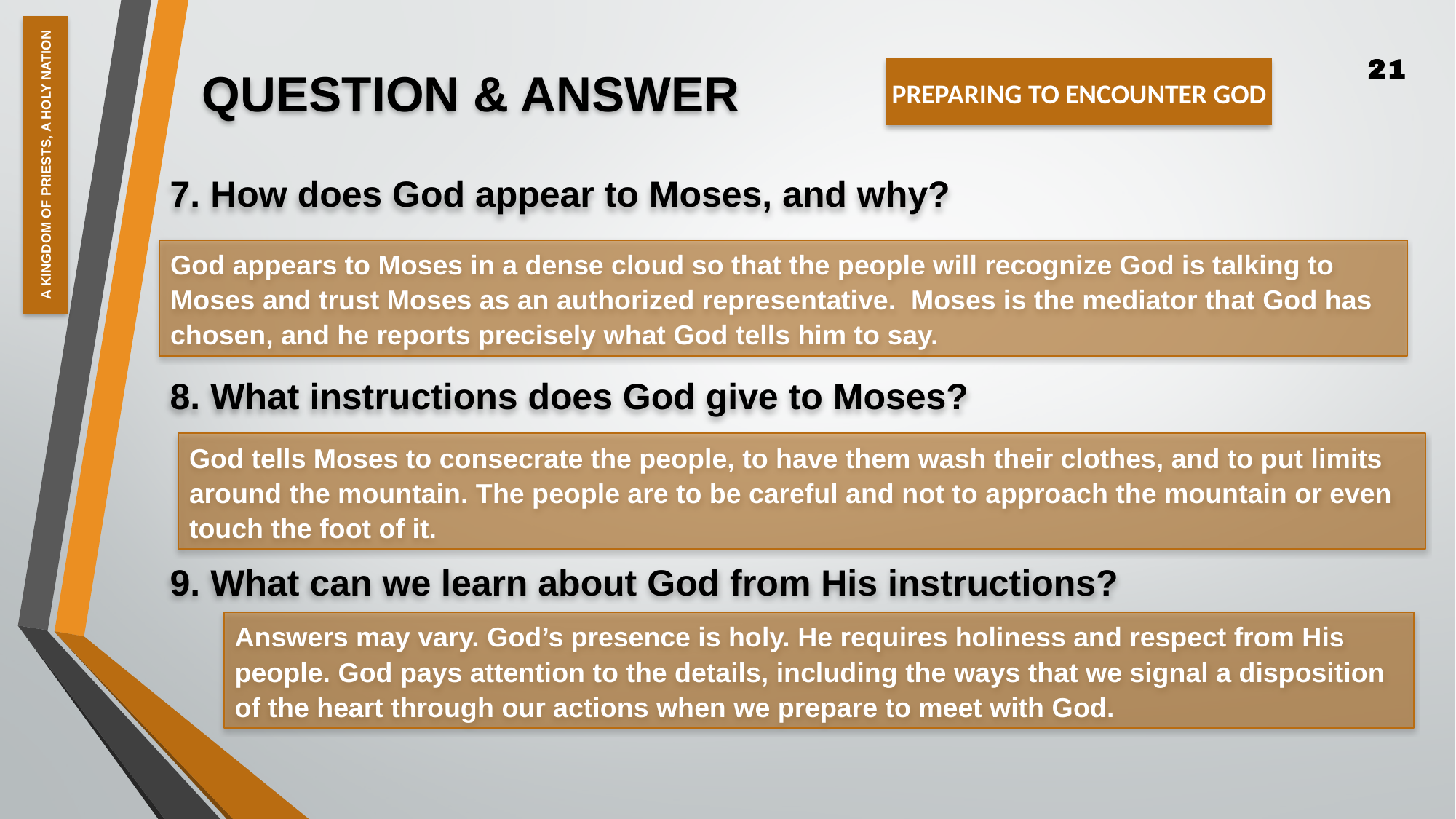

QUESTION & ANSWER
21
PREPARING TO ENCOUNTER GOD
A Kingdom of Priests, A Holy Nation

7. How does God appear to Moses, and why?

8. What instructions does God give to Moses?

9. What can we learn about God from His instructions?

God appears to Moses in a dense cloud so that the people will recognize God is talking to Moses and trust Moses as an authorized representative.  Moses is the mediator that God has chosen, and he reports precisely what God tells him to say.

God tells Moses to consecrate the people, to have them wash their clothes, and to put limits around the mountain. The people are to be careful and not to approach the mountain or even touch the foot of it.
Answers may vary. God’s presence is holy. He requires holiness and respect from His people. God pays attention to the details, including the ways that we signal a disposition of the heart through our actions when we prepare to meet with God.